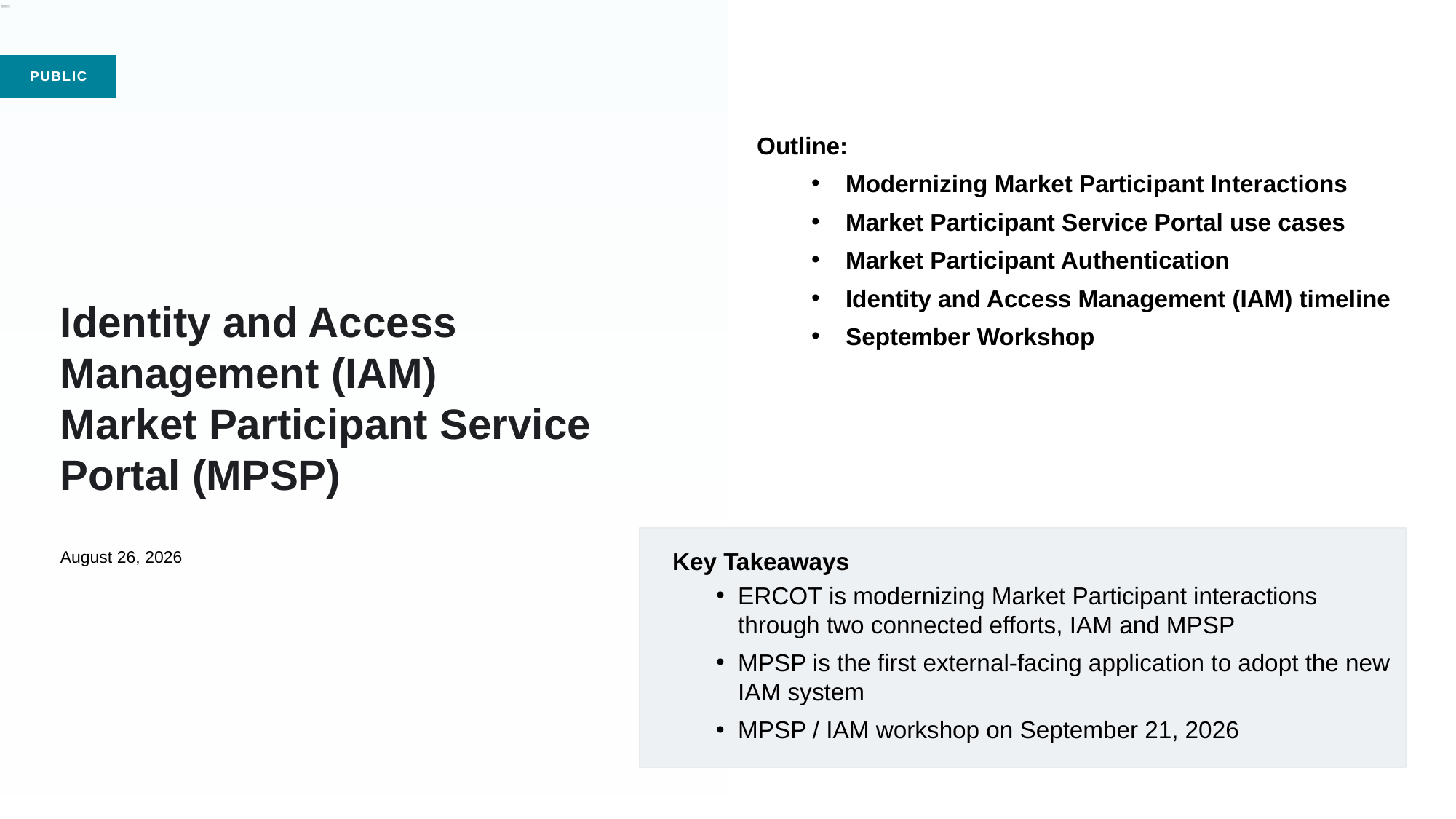

Outline:
Modernizing Market Participant Interactions
Market Participant Service Portal use cases
Market Participant Authentication
Identity and Access Management (IAM) timeline
September Workshop
# Identity and Access Management (IAM) Market Participant Service Portal (MPSP) August 26, 2026
Key Takeaways
ERCOT is modernizing Market Participant interactions through two connected efforts, IAM and MPSP
MPSP is the first external-facing application to adopt the new IAM system
MPSP / IAM workshop on September 21, 2026